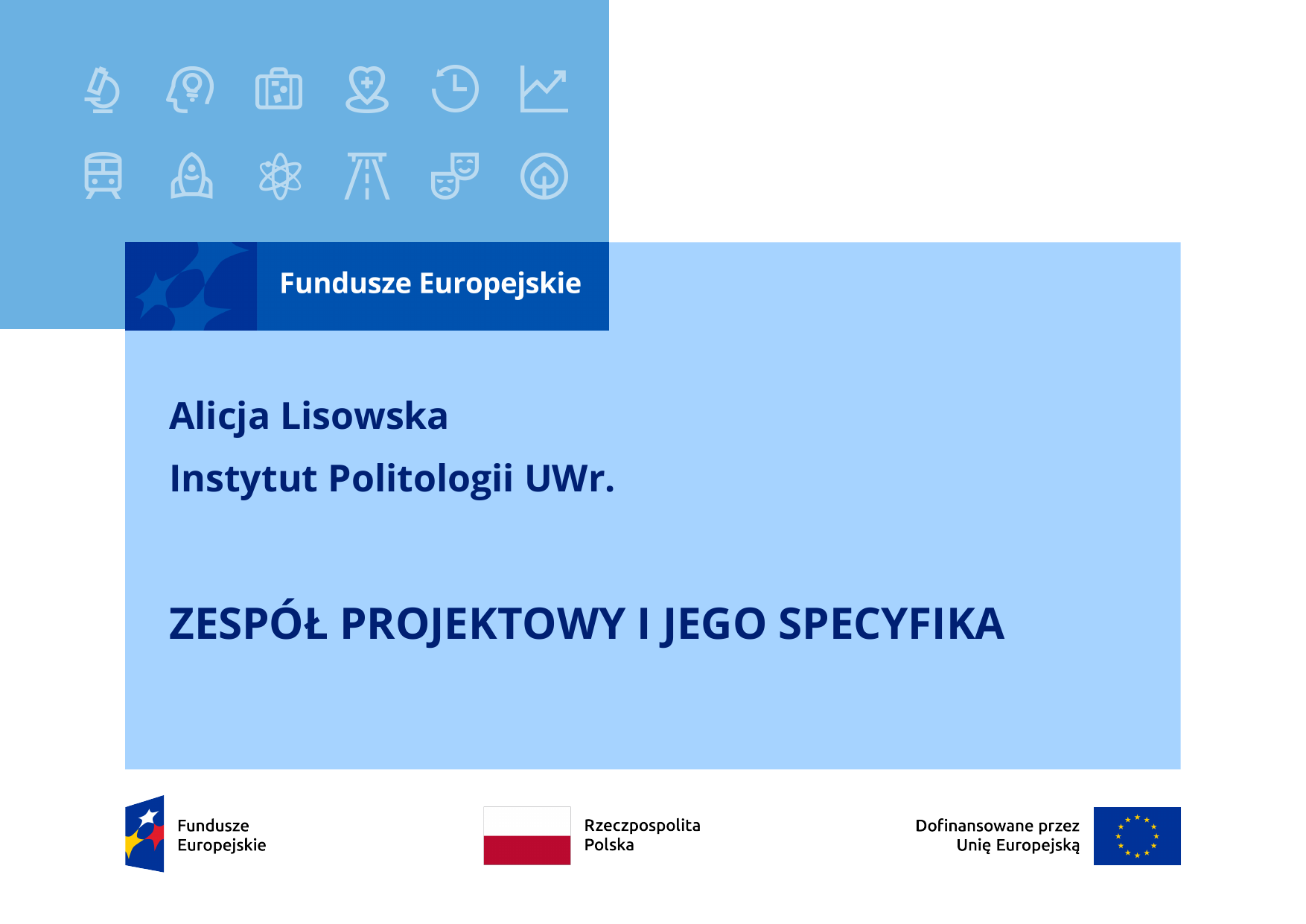

# Alicja Lisowska Instytut Politologii UWr.
ZESPÓŁ PROJEKTOWY I JEGO SPECYFIKA